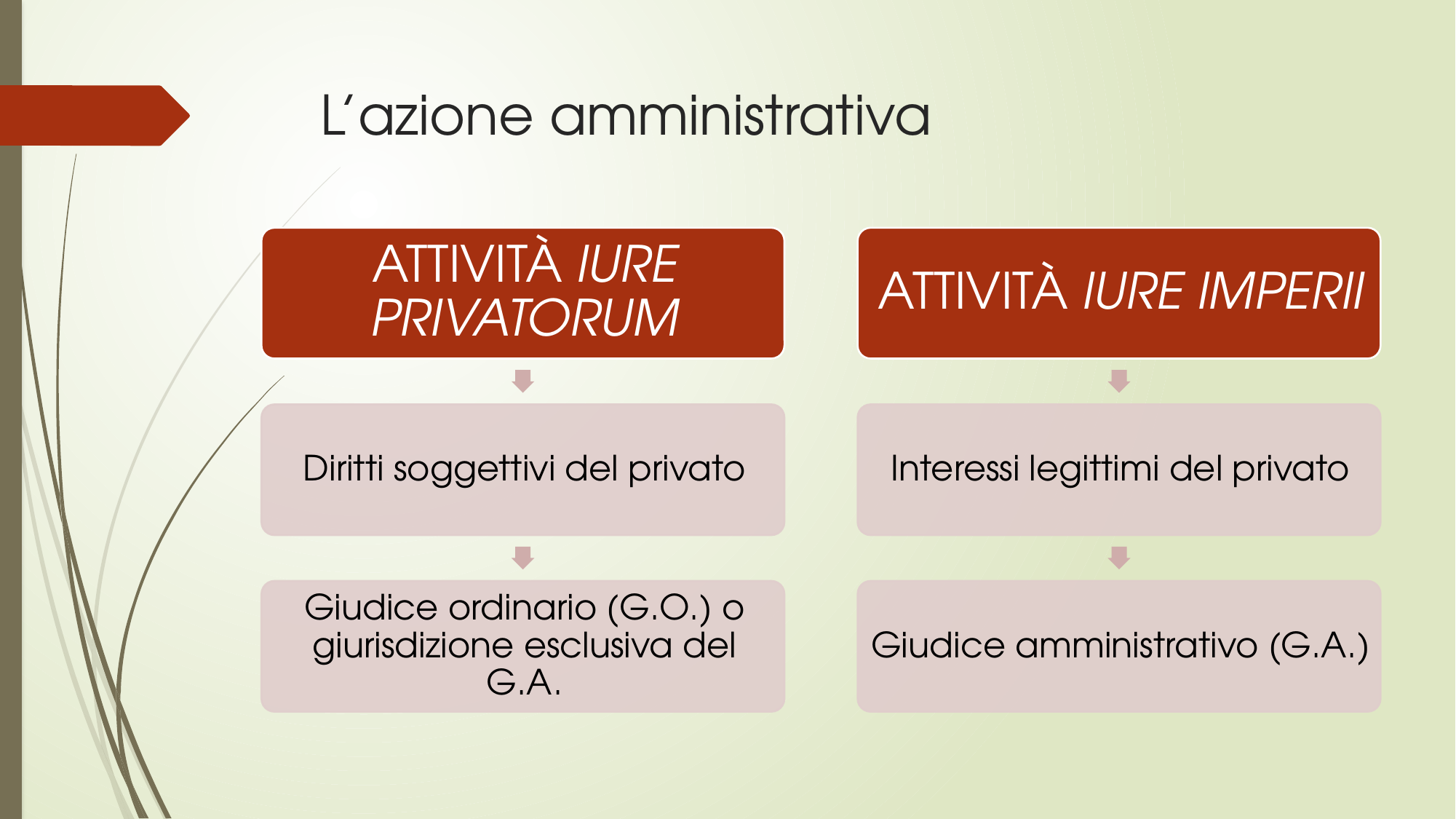

# L’azione amministrativa
ATTIVITÀ IURE PRIVATORUM
Diritti soggettivi del privato
Giudice ordinario (G.O.) o giurisdizione esclusiva del G.A.
ATTIVITÀ IURE IMPERII
Interessi legittimi del privato
Giudice amministrativo (G.A.)